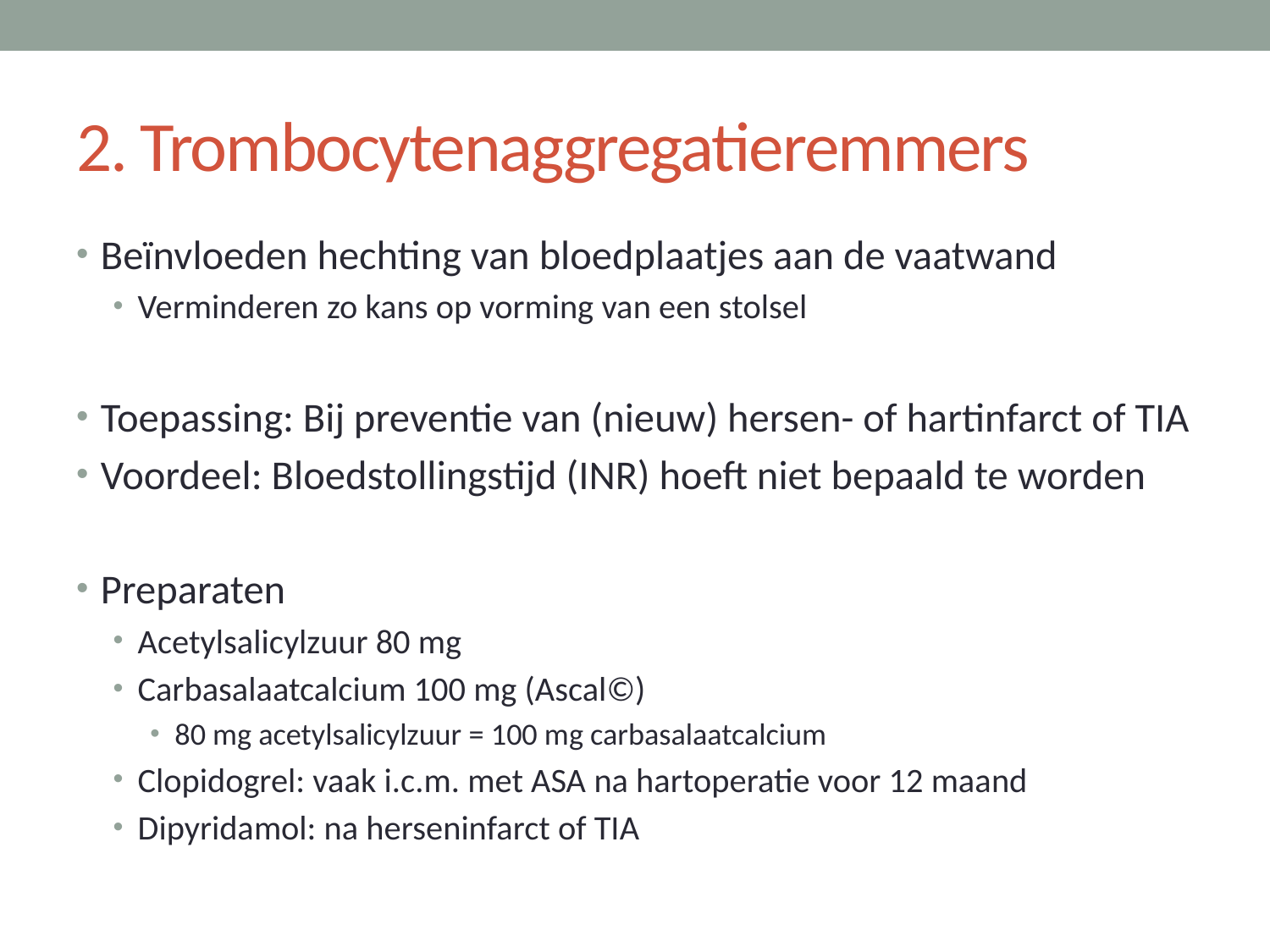

# 2. Trombocytenaggregatieremmers
Beïnvloeden hechting van bloedplaatjes aan de vaatwand
Verminderen zo kans op vorming van een stolsel

Toepassing: Bij preventie van (nieuw) hersen- of hartinfarct of TIA
Voordeel: Bloedstollingstijd (INR) hoeft niet bepaald te worden

Preparaten
Acetylsalicylzuur 80 mg
Carbasalaatcalcium 100 mg (Ascal©)
80 mg acetylsalicylzuur = 100 mg carbasalaatcalcium
Clopidogrel: vaak i.c.m. met ASA na hartoperatie voor 12 maand
Dipyridamol: na herseninfarct of TIA